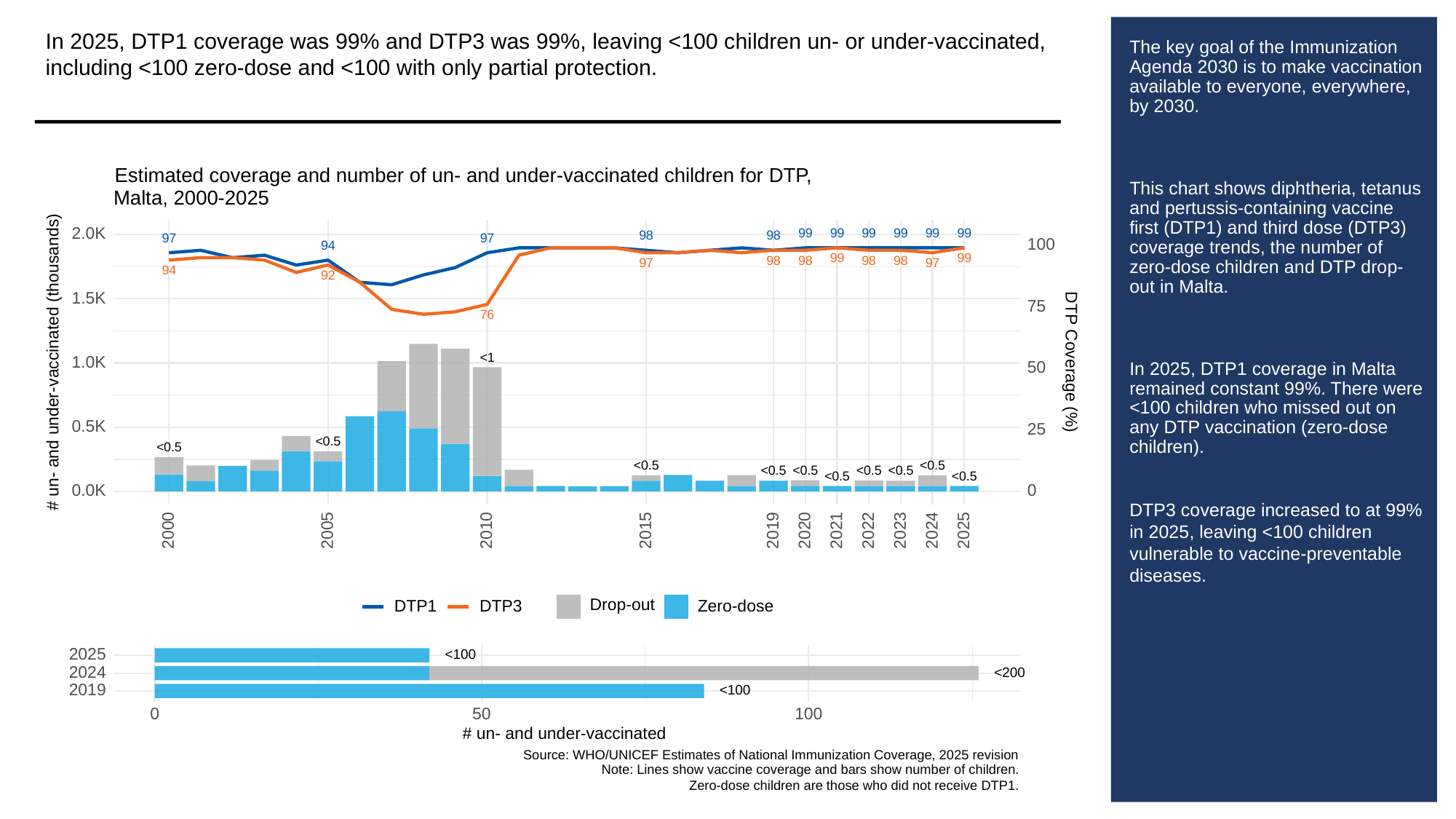

In 2025, DTP1 coverage was 99% and DTP3 was 99%, leaving <100 children un- or under-vaccinated, including <100 zero-dose and <100 with only partial protection.
# The key goal of the Immunization Agenda 2030 is to make vaccination available to everyone, everywhere, by 2030.

This chart shows diphtheria, tetanus and pertussis-containing vaccine first (DTP1) and third dose (DTP3) coverage trends, the number of zero-dose children and DTP drop-out in Malta.

In 2025, DTP1 coverage in Malta remained constant 99%. There were <100 children who missed out on any DTP vaccination (zero-dose children).

DTP3 coverage increased to at 99% in 2025, leaving <100 children vulnerable to vaccine-preventable diseases.

Estimated coverage and number of un- and under-vaccinated children for DTP,
Malta, 2000-2025

2.0K
99
99
99
99
99
99
98
98
97
97

100
94

99
99
98
98
98
98
97
97
94

92
1.5K

75
76

<1
# un- and under-vaccinated (thousands)
DTP Coverage (%)
1.0K

50

0.5K
25

<0.5
<0.5

<0.5
<0.5

<0.5
<0.5
<0.5
<0.5

<0.5
<0.5

0.0K
0

2023
2000
2005
2010
2015
2019
2020
2021
2022
2024
2025

Drop-out
DTP3
Zero-dose
DTP1

2025
<100

2024
<200

2019
<100

0
50
100
# un- and under-vaccinated
Source: WHO/UNICEF Estimates of National Immunization Coverage, 2025 revision
Note: Lines show vaccine coverage and bars show number of children.
Zero-dose children are those who did not receive DTP1.